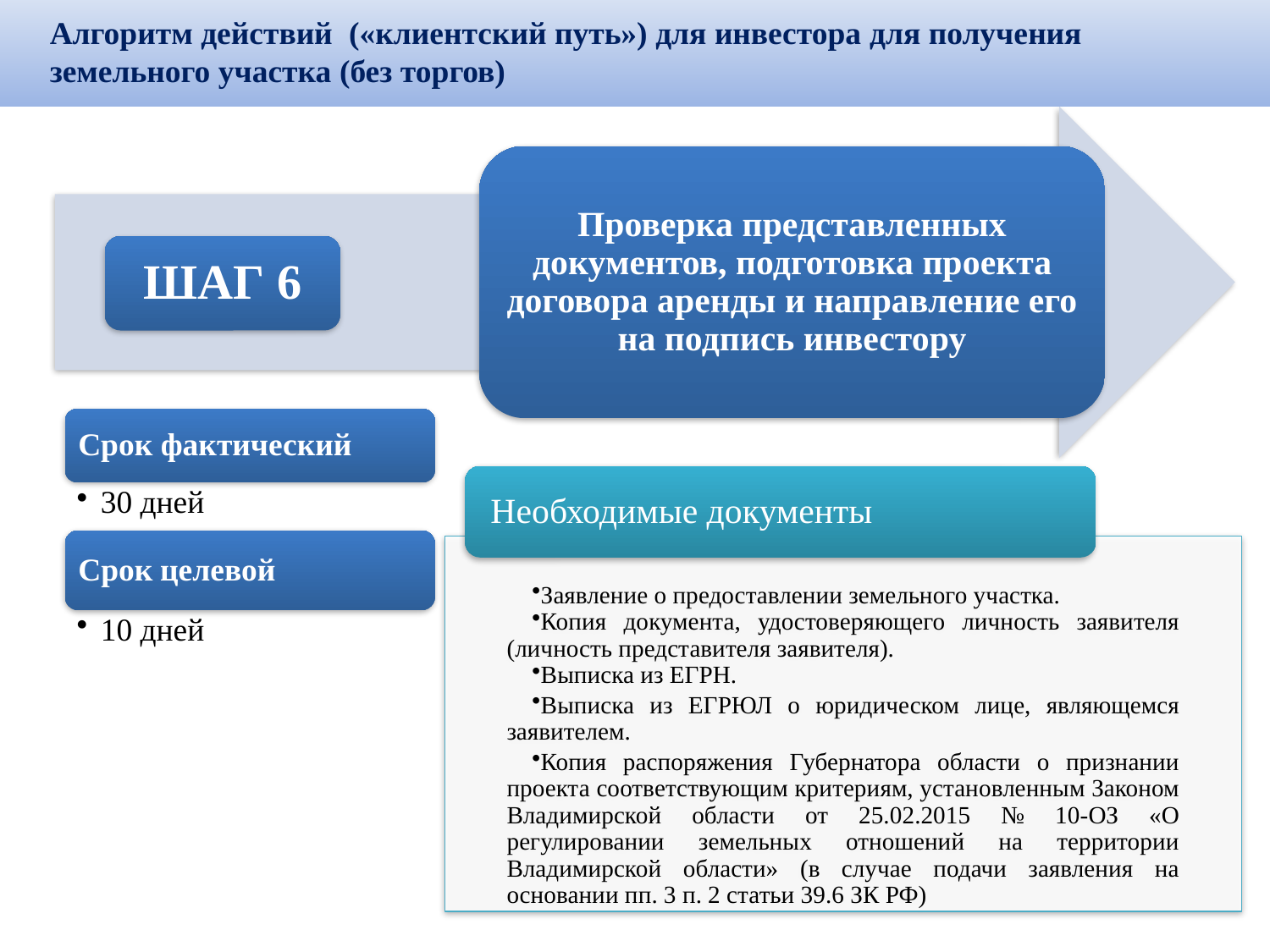

# Алгоритм действий  («клиентский путь») для инвестора для получения земельного участка (без торгов)
ШАГ 6
Проверка представленных документов, подготовка проекта договора аренды и направление его на подпись инвестору
Срок фактический
30 дней
Срок целевой
10 дней
Заявление о предоставлении земельного участка.
Копия документа, удостоверяющего личность заявителя (личность представителя заявителя).
Выписка из ЕГРН.
Выписка из ЕГРЮЛ о юридическом лице, являющемся заявителем.
Копия распоряжения Губернатора области о признании проекта соответствующим критериям, установленным Законом Владимирской области от 25.02.2015 № 10-ОЗ «О регулировании земельных отношений на территории Владимирской области» (в случае подачи заявления на основании пп. 3 п. 2 статьи 39.6 ЗК РФ)
Необходимые документы